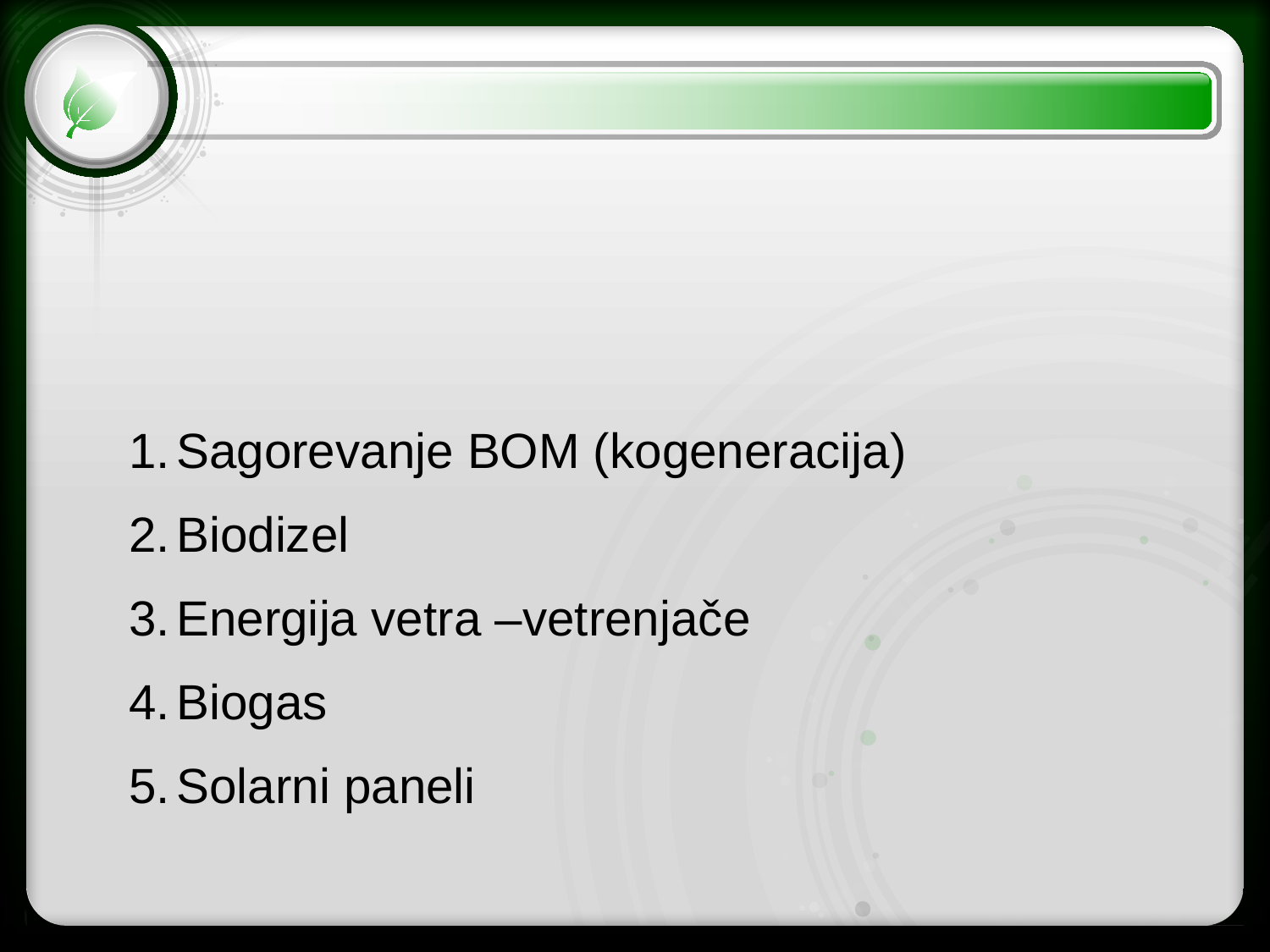

Sagorevanje BOM (kogeneracija)
Biodizel
Energija vetra –vetrenjače
Biogas
Solarni paneli